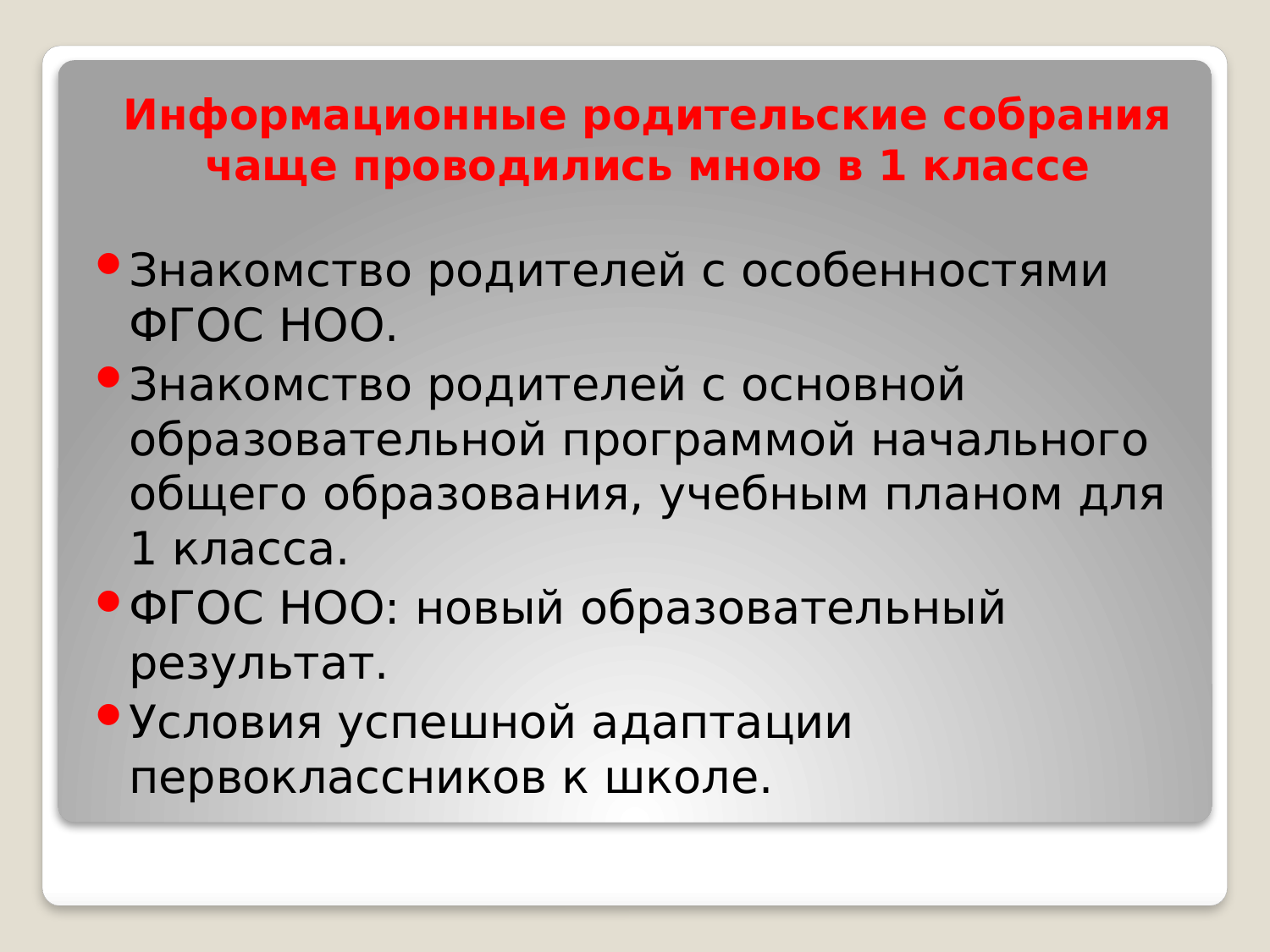

# Информационные родительские собрания чаще проводились мною в 1 классе
Знакомство родителей с особенностями ФГОС НОО.
Знакомство родителей с основной образовательной программой начального общего образования, учебным планом для 1 класса.
ФГОС НОО: новый образовательный результат.
Условия успешной адаптации первоклассников к школе.